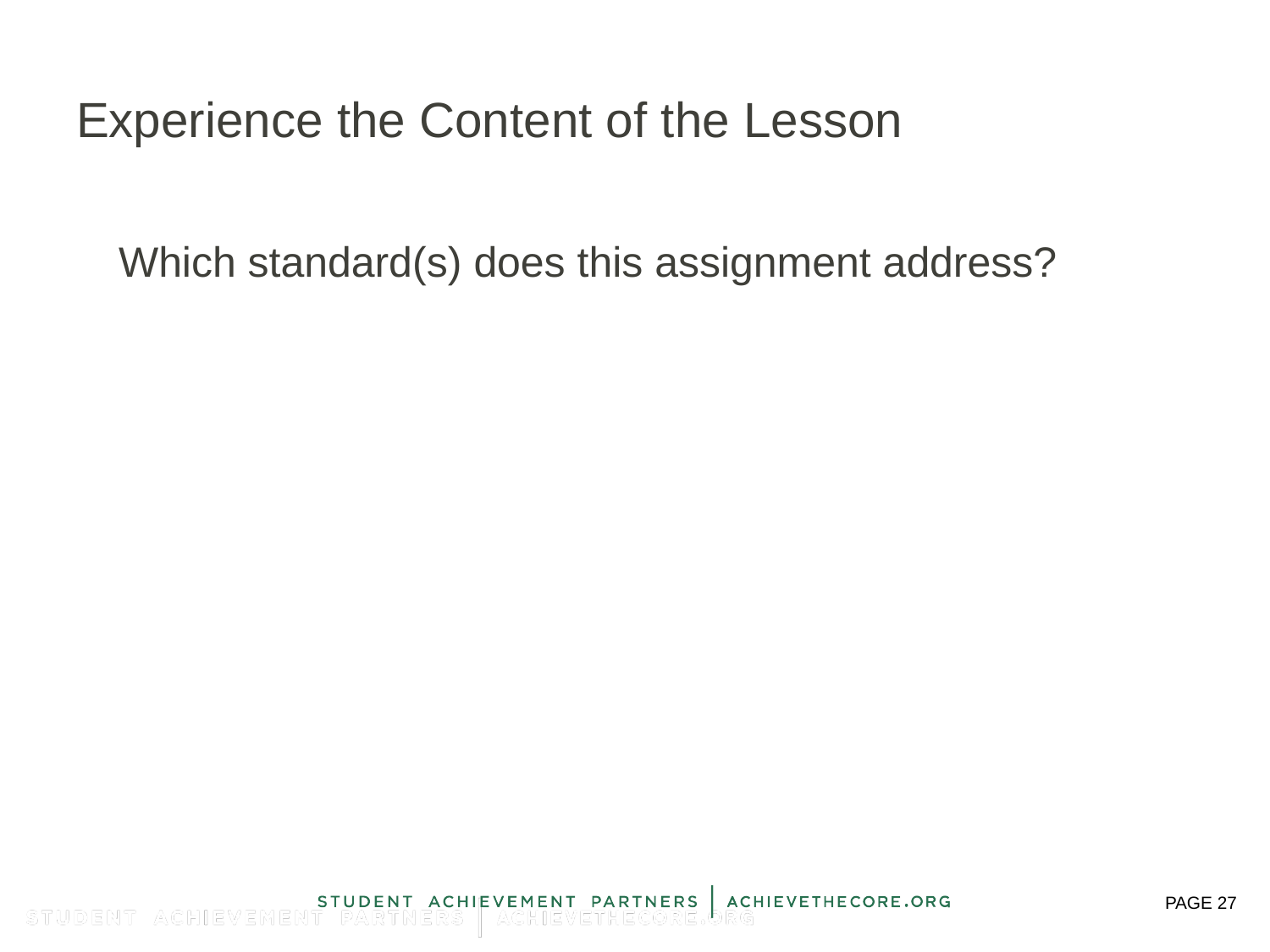

# Experience the Content of the Lesson
Which standard(s) does this assignment address?